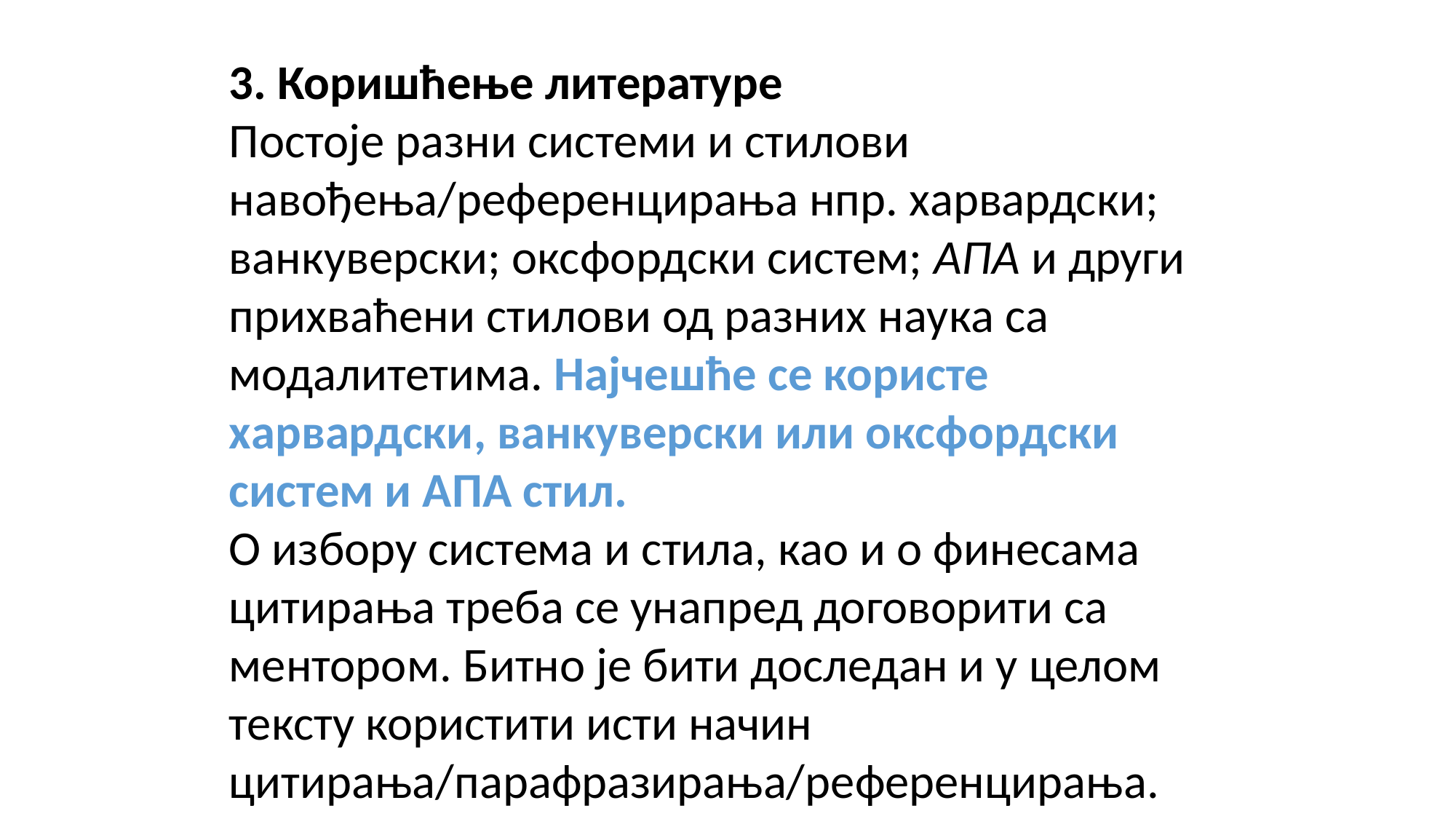

3. Коришћење литературе
Постоје разни системи и стилови навођења/референцирања нпр. харвардски; ванкуверски; оксфордски систем; АПА и други прихваћени стилови од разних наука са модалитетима. Најчешће се користе харвардски, ванкуверски или оксфордски систем и АПА стил.
О избору система и стила, као и о финесама цитирања треба се унапред договорити са ментором. Битно је бити доследан и у целом тексту користити исти начин цитирања/парафразирања/референцирања.